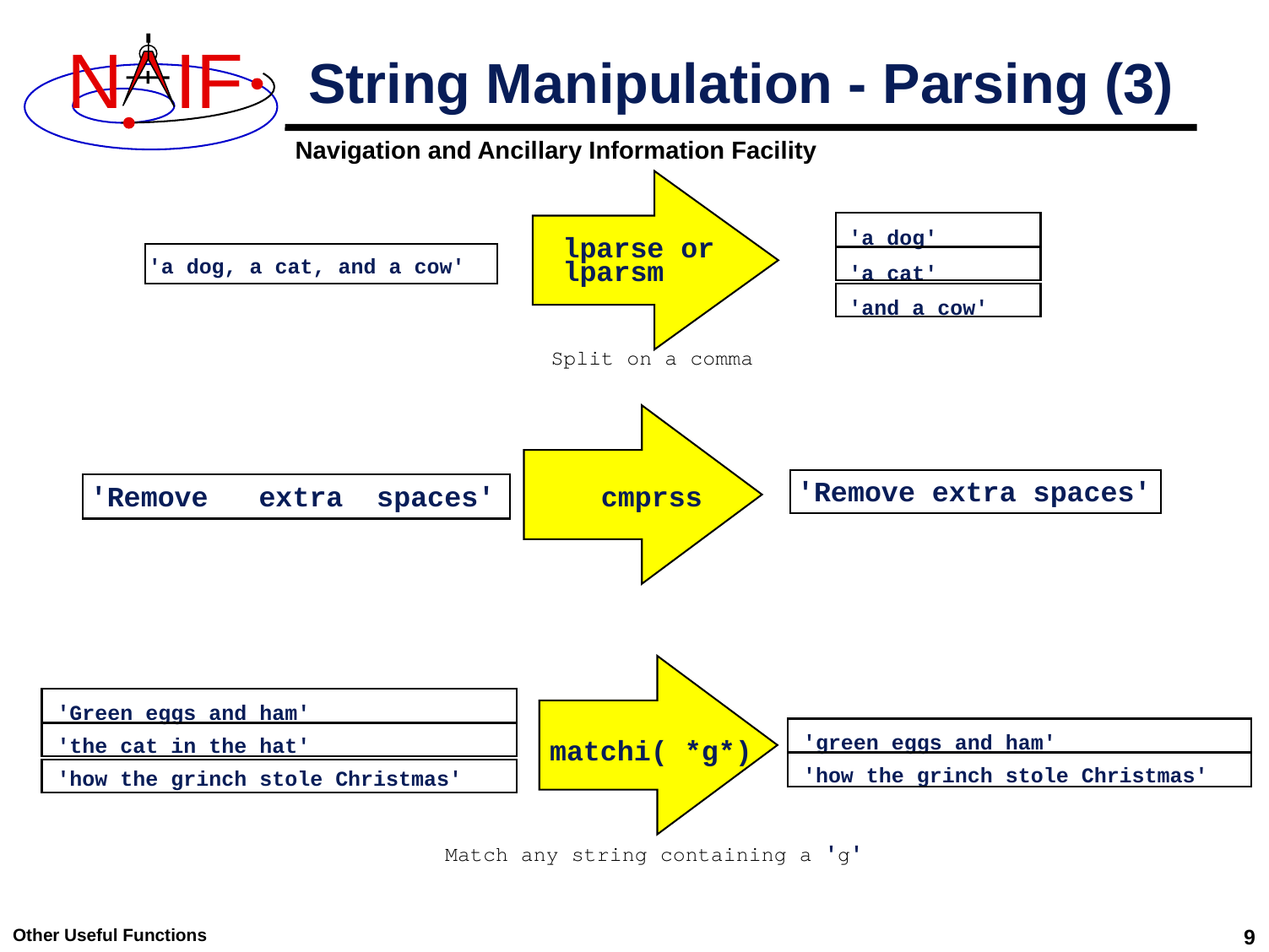

# String Manipulation - Parsing (3)

'a dog'
'a cat'
'and a cow'

lparse or
lparsm

'a dog, a cat, and a cow'
Split on a comma

'Remove extra spaces'

'Remove   extra  spaces'
cmprss

'Green eggs and ham'
'the cat in the hat'
'how the grinch stole Christmas'

'green eggs and ham'
'how the grinch stole Christmas'

matchi( *g*)
Match any string containing a 'g'
Other Useful Functions
9